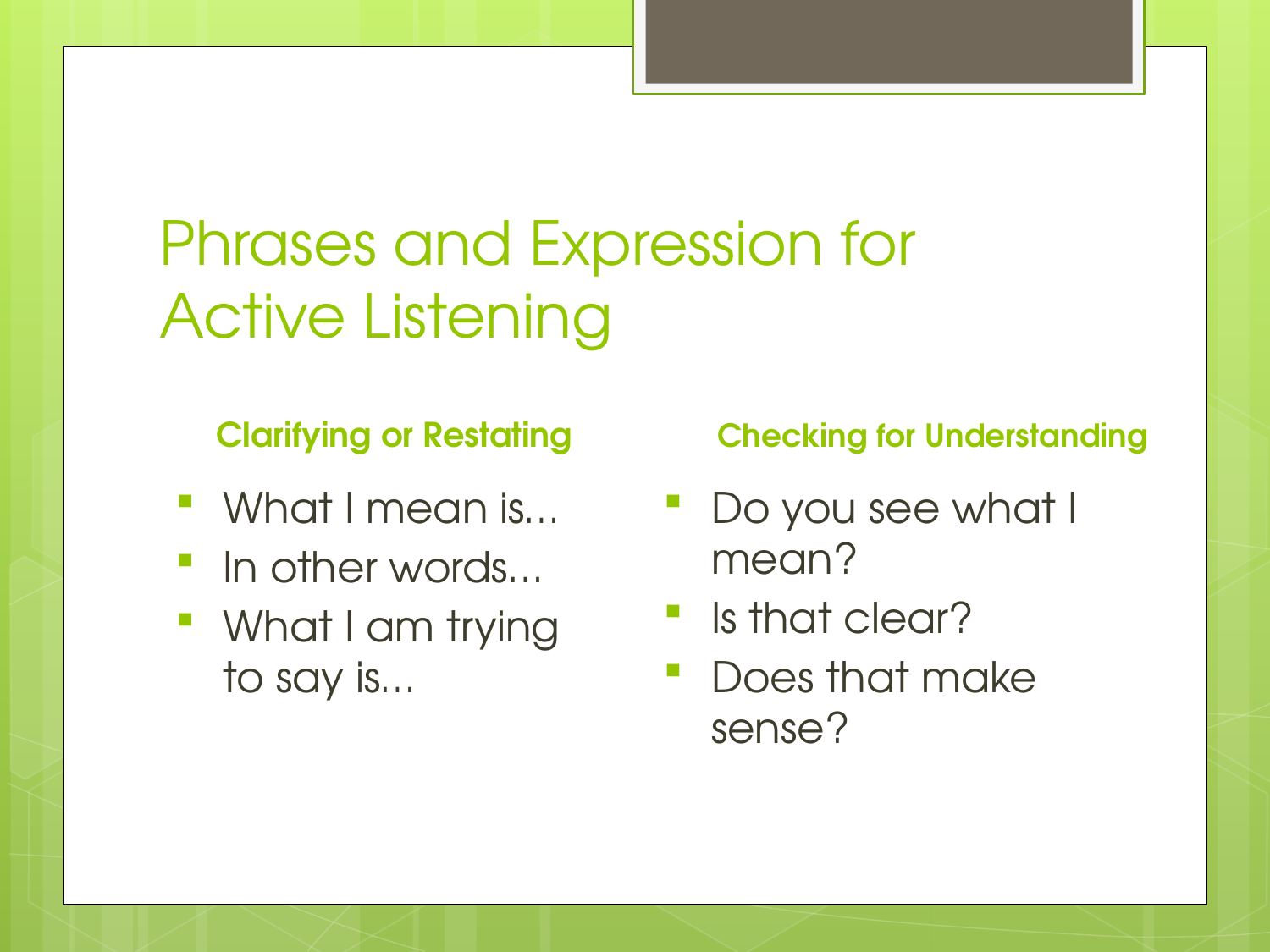

# Phrases and Expression for Active Listening
Clarifying or Restating
Checking for Understanding
What I mean is…
In other words…
What I am trying to say is…

Do you see what I mean?
Is that clear?
Does that make sense?